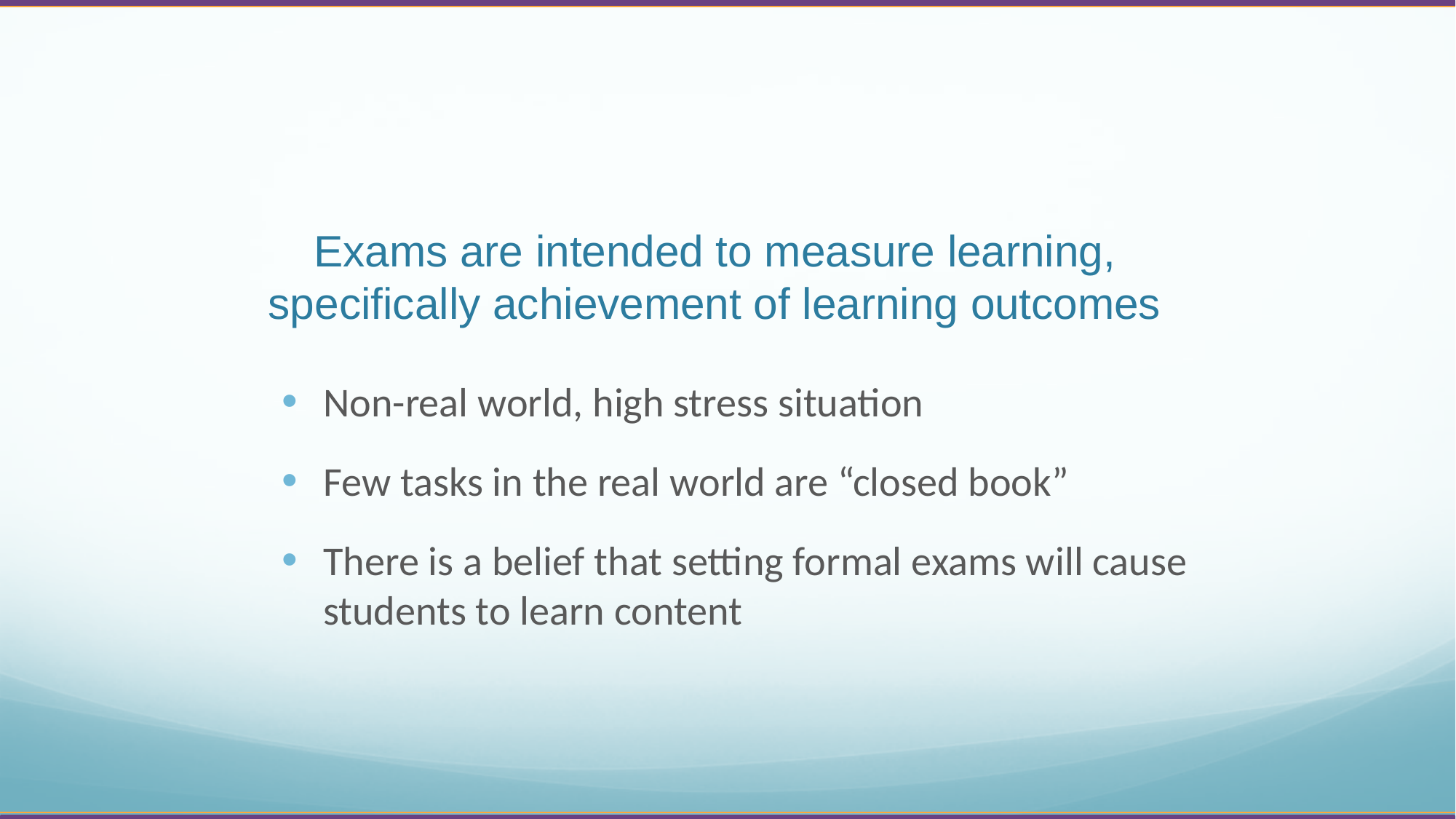

# Exams are intended to measure learning, specifically achievement of learning outcomes
Non-real world, high stress situation
Few tasks in the real world are “closed book”
There is a belief that setting formal exams will cause students to learn content